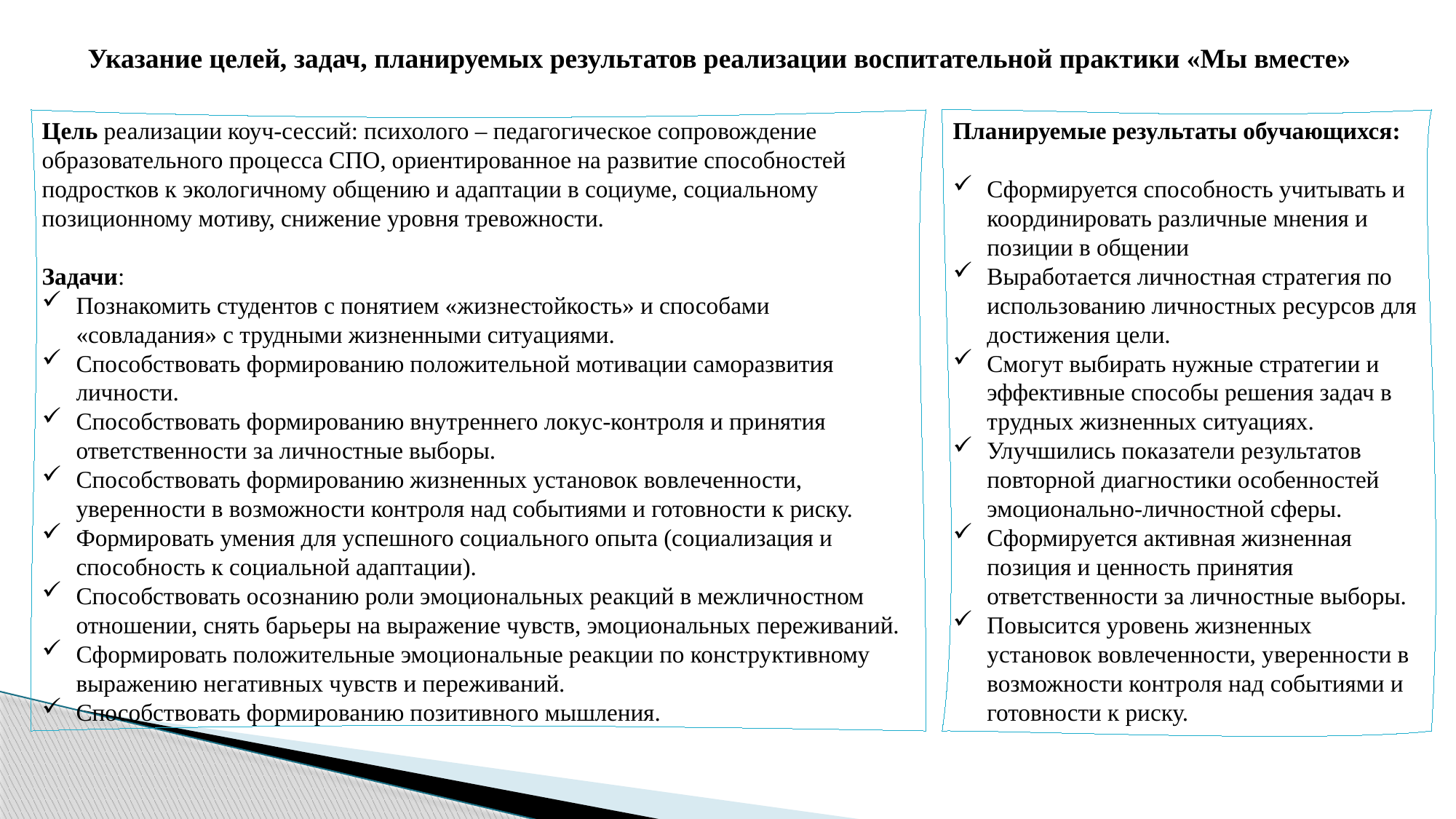

Указание целей, задач, планируемых результатов реализации воспитательной практики «Мы вместе»
Цель реализации коуч-сессий: психолого – педагогическое сопровождение образовательного процесса СПО, ориентированное на развитие способностей подростков к экологичному общению и адаптации в социуме, социальному позиционному мотиву, снижение уровня тревожности.

Задачи:
Познакомить студентов с понятием «жизнестойкость» и способами «совладания» с трудными жизненными ситуациями.
Способствовать формированию положительной мотивации саморазвития личности.
Способствовать формированию внутреннего локус-контроля и принятия ответственности за личностные выборы.
Способствовать формированию жизненных установок вовлеченности, уверенности в возможности контроля над событиями и готовности к риску.
Формировать умения для успешного социального опыта (социализация и способность к социальной адаптации).
Способствовать осознанию роли эмоциональных реакций в межличностном отношении, снять барьеры на выражение чувств, эмоциональных переживаний.
Сформировать положительные эмоциональные реакции по конструктивному выражению негативных чувств и переживаний.
Способствовать формированию позитивного мышления.
Планируемые результаты обучающихся:

Сформируется способность учитывать и координировать различные мнения и позиции в общении
Выработается личностная стратегия по использованию личностных ресурсов для достижения цели.
Смогут выбирать нужные стратегии и эффективные способы решения задач в трудных жизненных ситуациях.
Улучшились показатели результатов повторной диагностики особенностей эмоционально-личностной сферы.
Сформируется активная жизненная позиция и ценность принятия ответственности за личностные выборы.
Повысится уровень жизненных установок вовлеченности, уверенности в возможности контроля над событиями и готовности к риску.